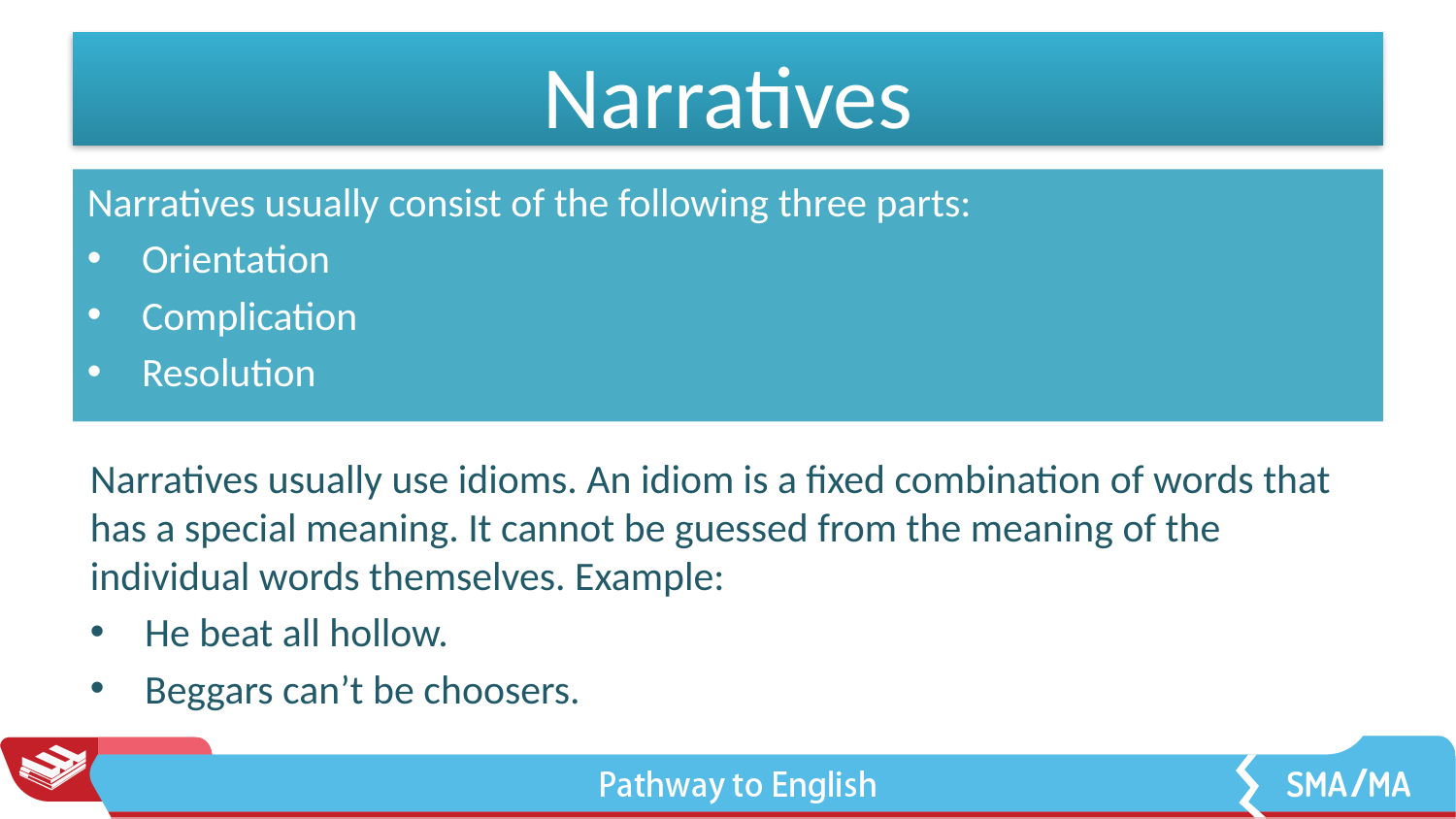

# Narratives
Narratives usually consist of the following three parts:
Orientation
Complication
Resolution
Narratives usually use idioms. An idiom is a fixed combination of words that has a special meaning. It cannot be guessed from the meaning of the individual words themselves. Example:
He beat all hollow.
Beggars can’t be choosers.